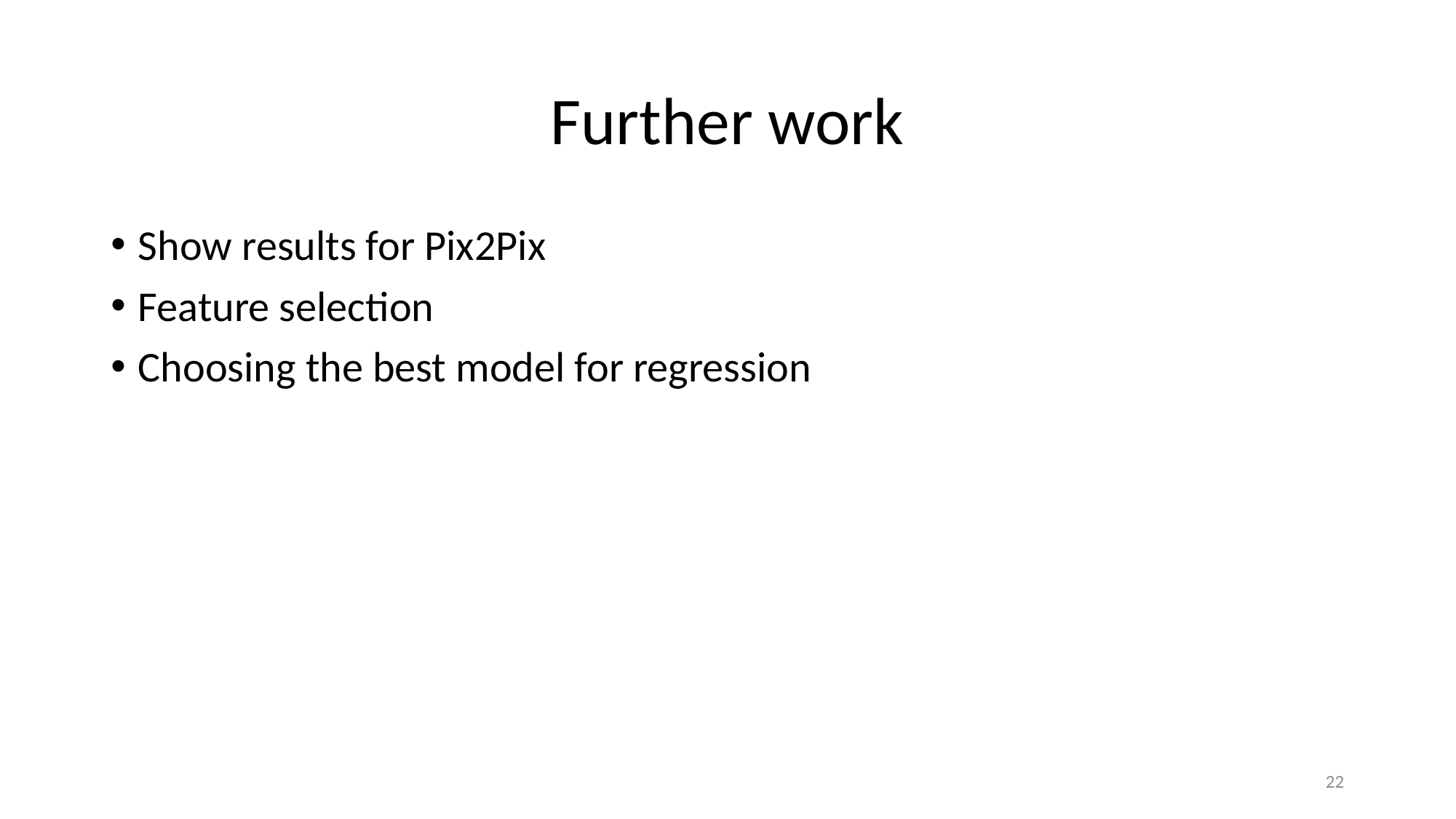

# Further work
Show results for Pix2Pix
Feature selection
Choosing the best model for regression
22